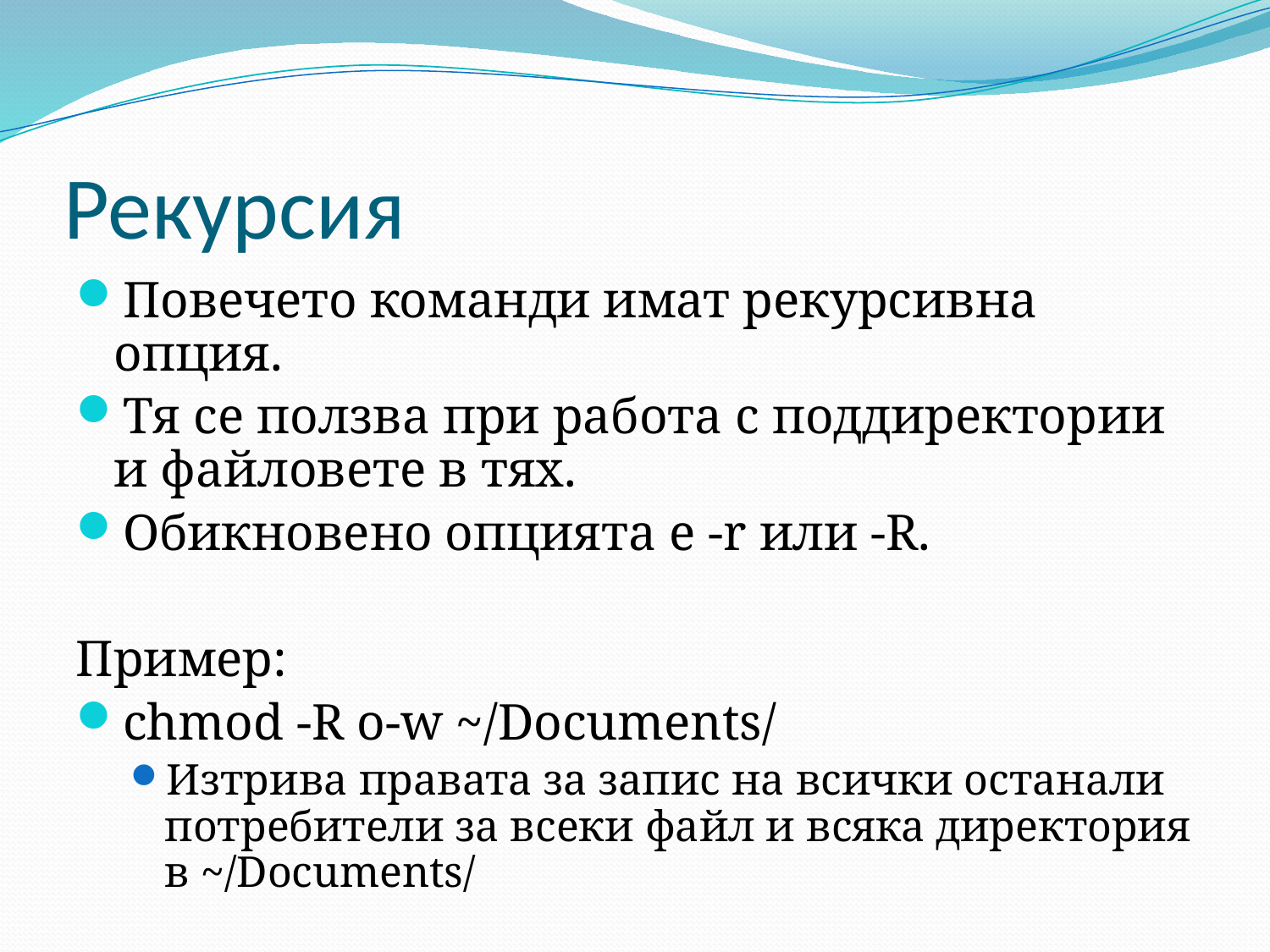

# Рекурсия
Повечето команди имат рекурсивна опция.
Тя се ползва при работа с поддиректории и файловете в тях.
Обикновено опцията е -r или -R.

Пример:
chmod -R o-w ~/Documents/
Изтрива правата за запис на всички останали потребители за всеки файл и всяка директория в ~/Documents/